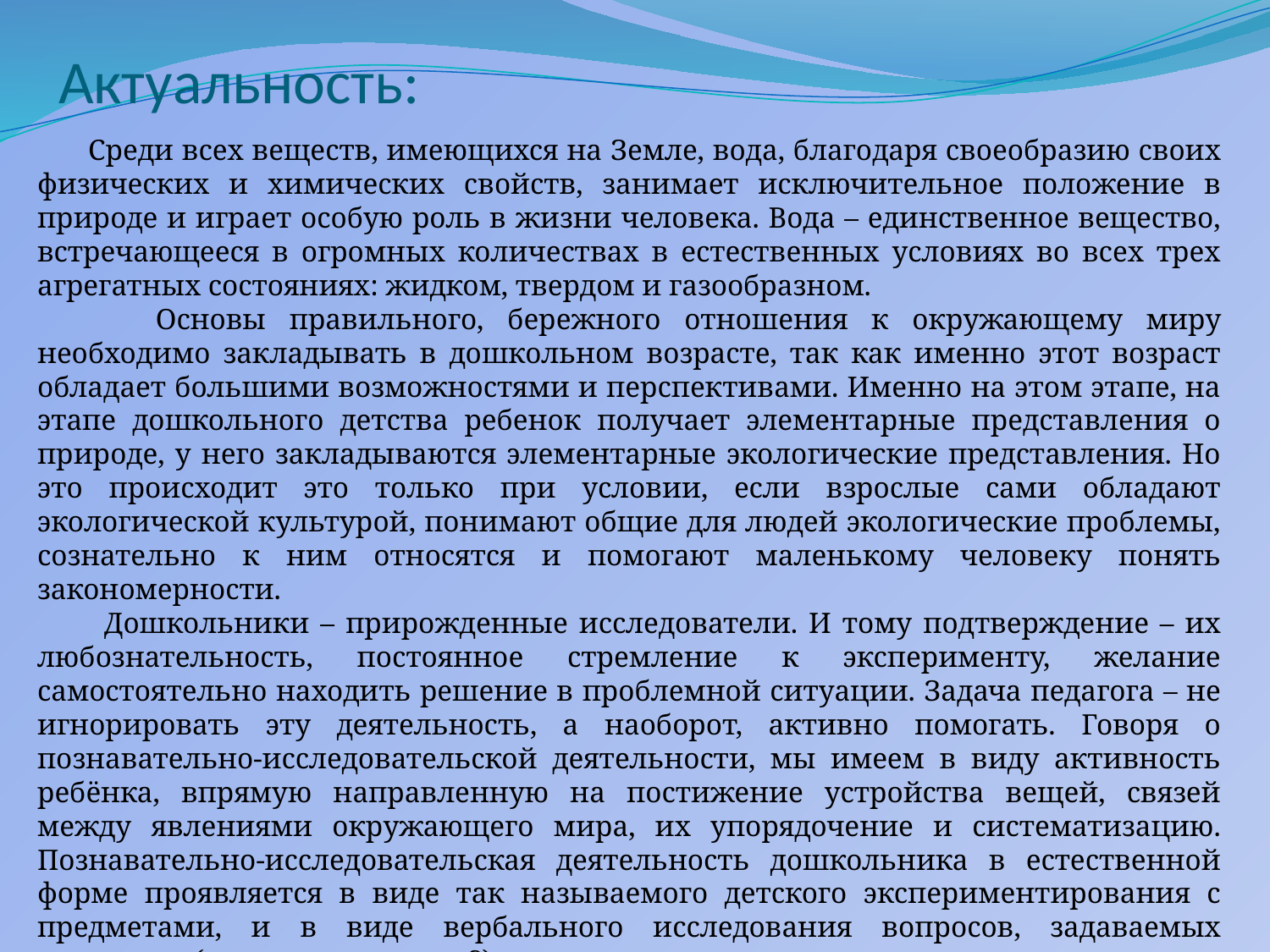

# Актуальность:
      Среди всех веществ, имеющихся на Земле, вода, благодаря своеобразию своих физических и химических свойств, занимает исключительное положение в природе и играет особую роль в жизни человека. Вода – единственное вещество, встречающееся в огромных количествах в естественных условиях во всех трех агрегатных состояниях: жидком, твердом и газообразном.
     Основы правильного, бережного отношения к окружающему миру необходимо закладывать в дошкольном возрасте, так как именно этот возраст обладает большими возможностями и перспективами. Именно на этом этапе, на этапе дошкольного детства ребенок получает элементарные представления о природе, у него закладываются элементарные экологические представления. Но это происходит это только при условии, если взрослые сами обладают экологической культурой, понимают общие для людей экологические проблемы, сознательно к ним относятся и помогают маленькому человеку понять закономерности.
      Дошкольники – прирожденные исследователи. И тому подтверждение – их любознательность, постоянное стремление к эксперименту, желание самостоятельно находить решение в проблемной ситуации. Задача педагога – не игнорировать эту деятельность, а наоборот, активно помогать. Говоря о познавательно-исследовательской деятельности, мы имеем в виду активность ребёнка, впрямую направленную на постижение устройства вещей, связей между явлениями окружающего мира, их упорядочение и систематизацию. Познавательно-исследовательская деятельность дошкольника в естественной форме проявляется в виде так называемого детского экспериментирования с предметами, и в виде вербального исследования вопросов, задаваемых взрослому (почему, зачем, как?).